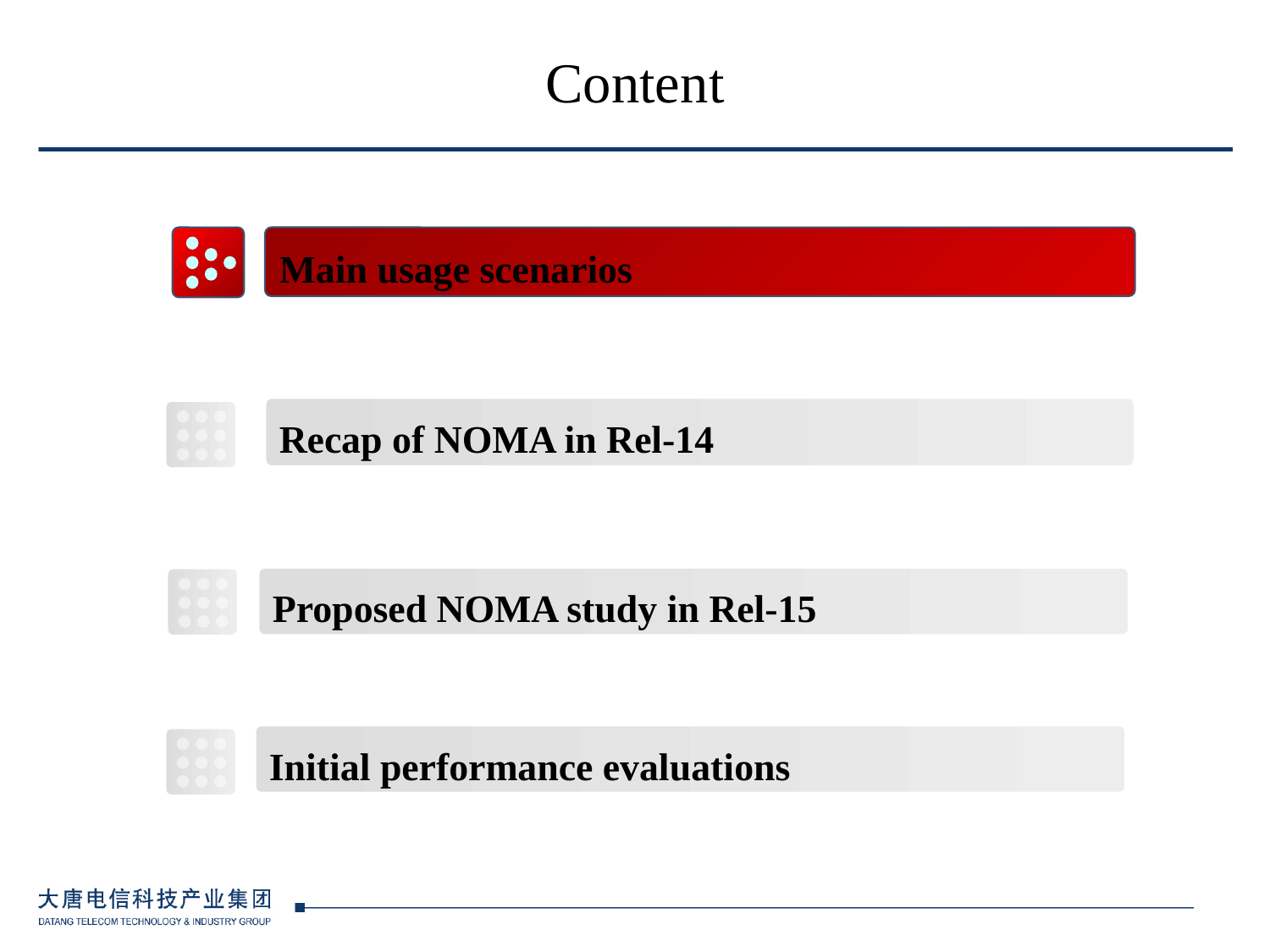

# Content

Main usage scenarios

Recap of NOMA in Rel-14

Proposed NOMA study in Rel-15

Initial performance evaluations